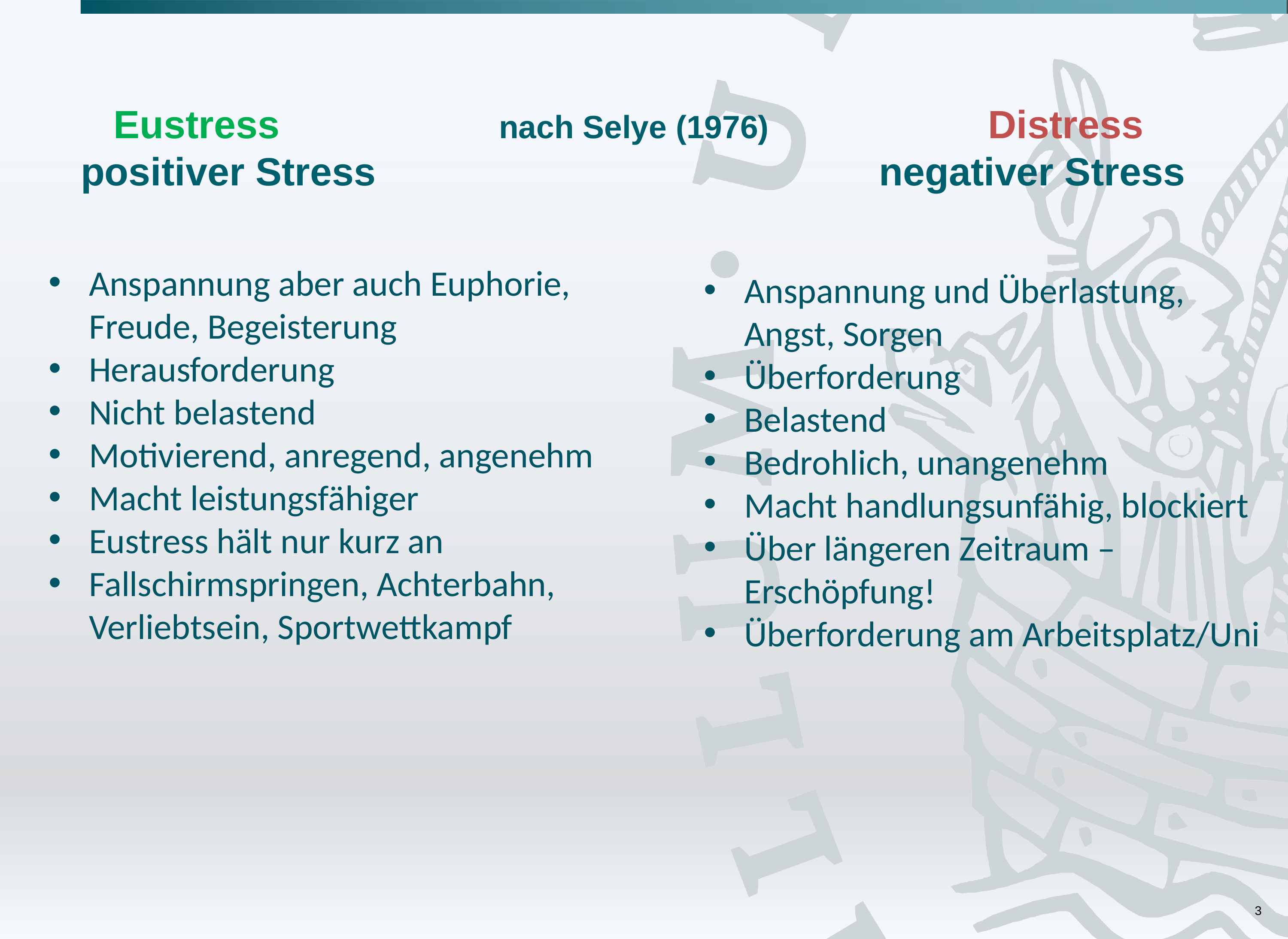

# Eustress                    nach Selye (1976)                    Distress positiver Stress				 	                    negativer Stress
Anspannung aber auch Euphorie, Freude, Begeisterung
Herausforderung
Nicht belastend
Motivierend, anregend, angenehm
Macht leistungsfähiger
Eustress hält nur kurz an
Fallschirmspringen, Achterbahn, Verliebtsein, Sportwettkampf

Anspannung und Überlastung, Angst, Sorgen
Überforderung
Belastend
Bedrohlich, unangenehm
Macht handlungsunfähig, blockiert
Über längeren Zeitraum – Erschöpfung!
Überforderung am Arbeitsplatz/Uni

3